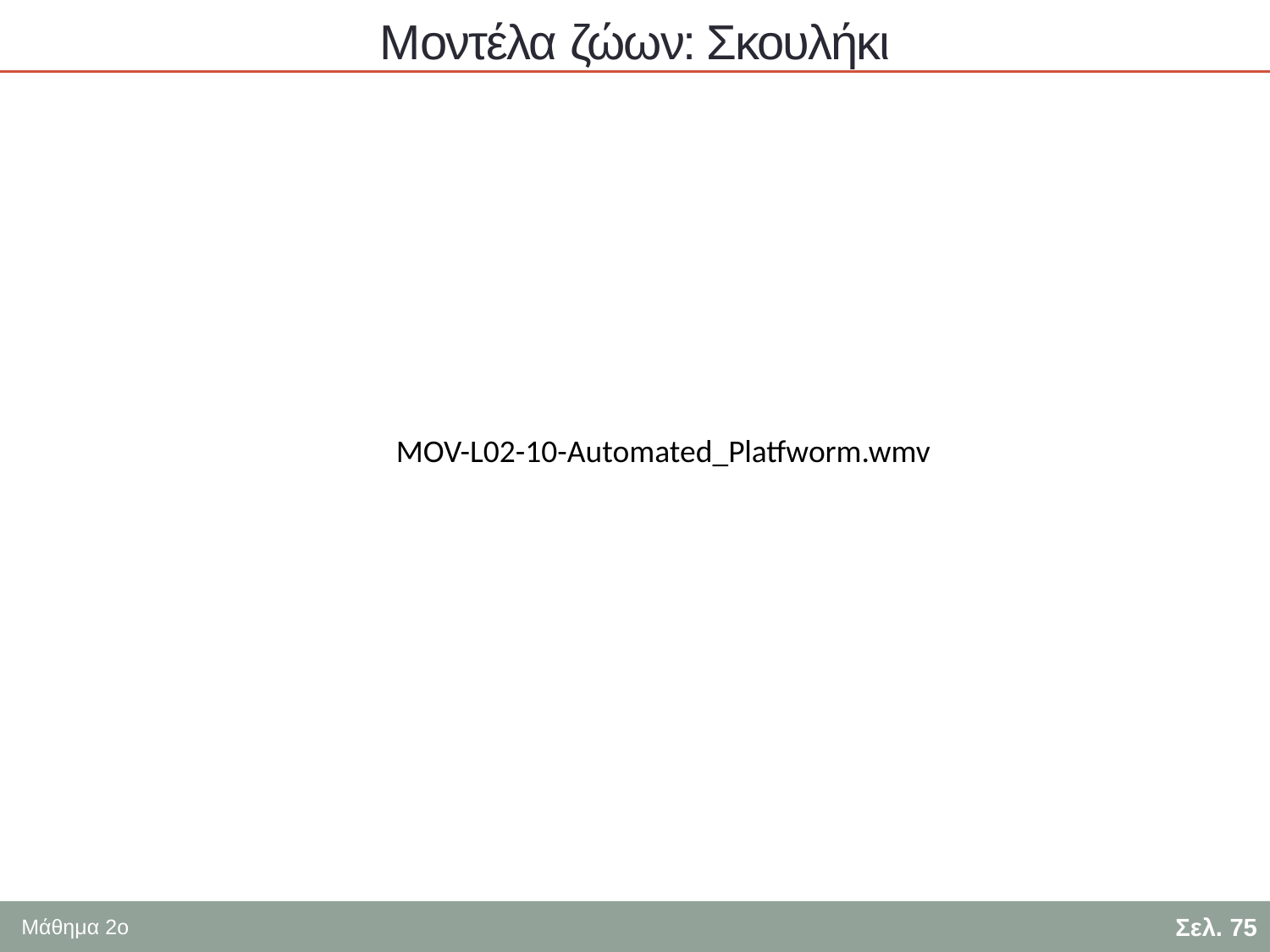

# Mοντέλα ζώων: Σκουλήκι
MOV-L02-10-Automated_Platfworm.wmv
Σελ. 75